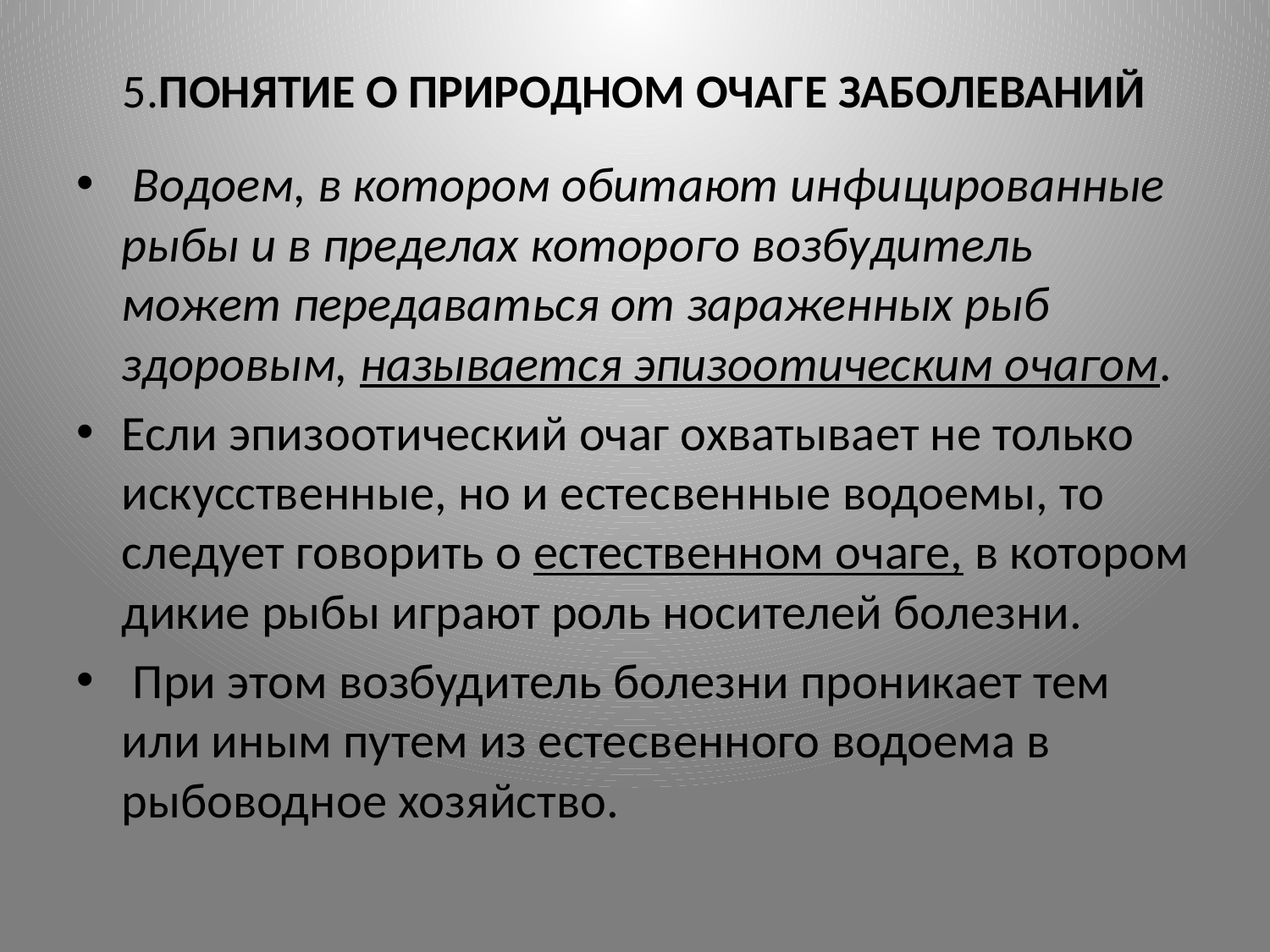

# 5.ПОНЯТИЕ О ПРИРОДНОМ ОЧАГЕ ЗАБОЛЕВАНИЙ
 Водоем, в котором обитают инфицированные рыбы и в пределах которого возбудитель может передаваться от зараженных рыб здоровым, называется эпизоотическим очагом.
Если эпизоотический очаг охватывает не только искусственные, но и естес­венные водоемы, то следует говорить о естественном очаге, в котором дикие рыбы играют роль носителей болезни.
 При этом возбудитель болезни проникает тем или иным путем из естес­венного водоема в рыбоводное хозяйство.